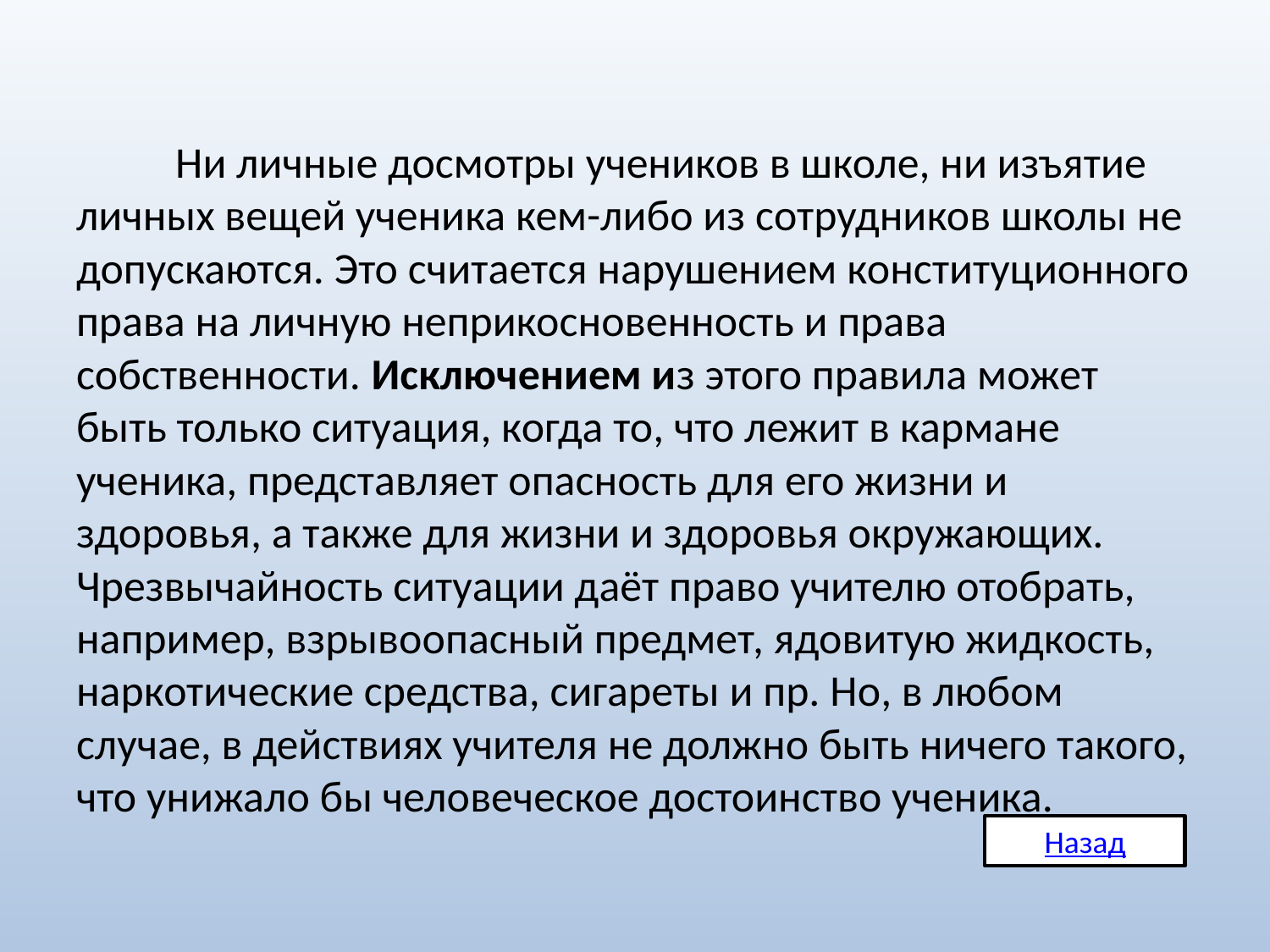

Ни личные досмотры учеников в школе, ни изъятие личных вещей ученика кем-либо из сотрудников школы не допускаются. Это считается нарушением конституционного права на личную неприкосновенность и права собственности. Исключением из этого правила может быть только ситуация, когда то, что лежит в кармане ученика, представляет опасность для его жизни и здоровья, а также для жизни и здоровья окружающих. Чрезвычайность ситуации даёт право учителю отобрать, например, взрывоопасный предмет, ядовитую жидкость, наркотические средства, сигареты и пр. Но, в любом случае, в действиях учителя не должно быть ничего такого, что унижало бы человеческое достоинство ученика.
Назад